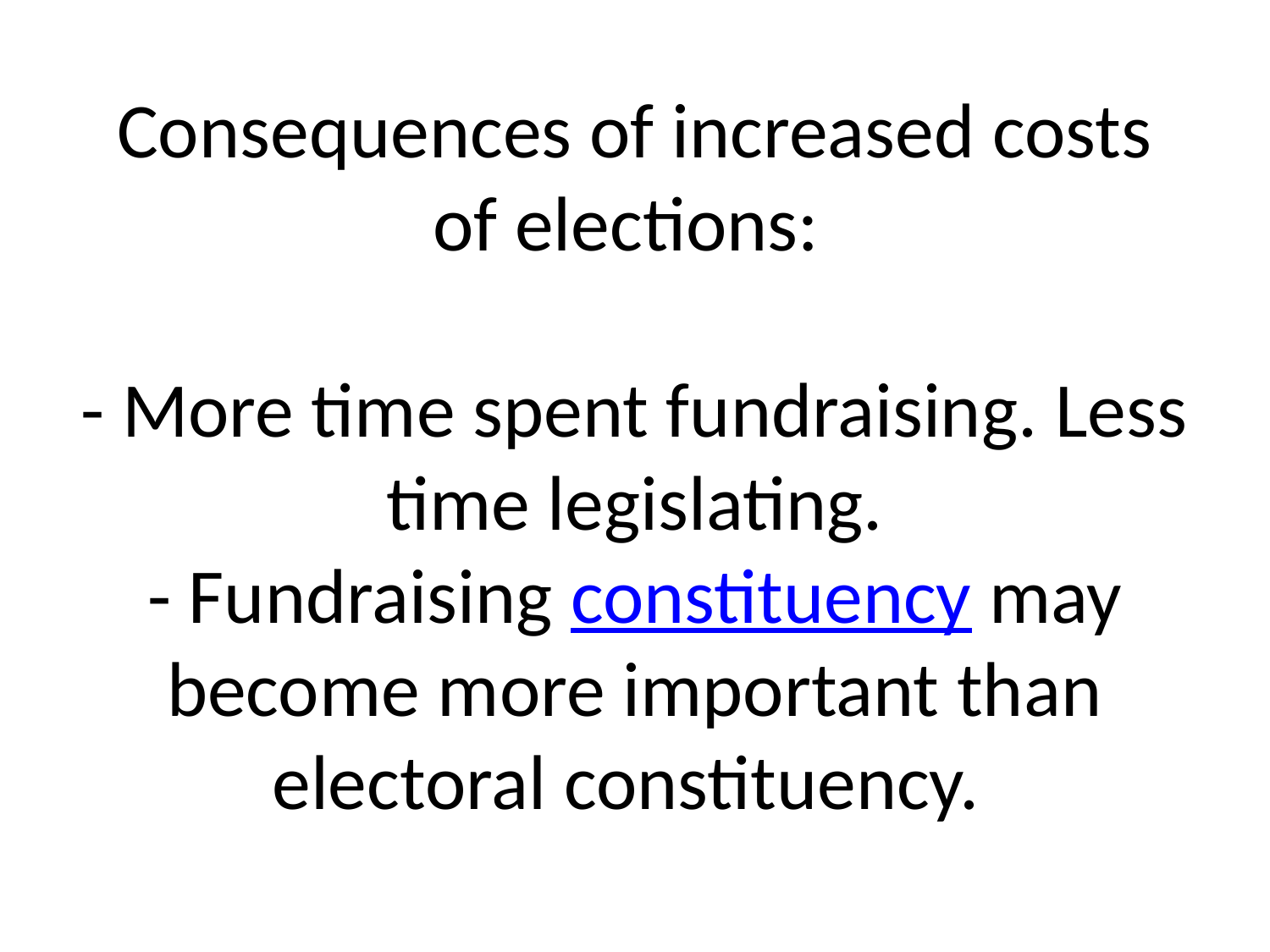

# Consequences of increased costs of elections: - More time spent fundraising. Less time legislating. - Fundraising constituency may become more important than electoral constituency.